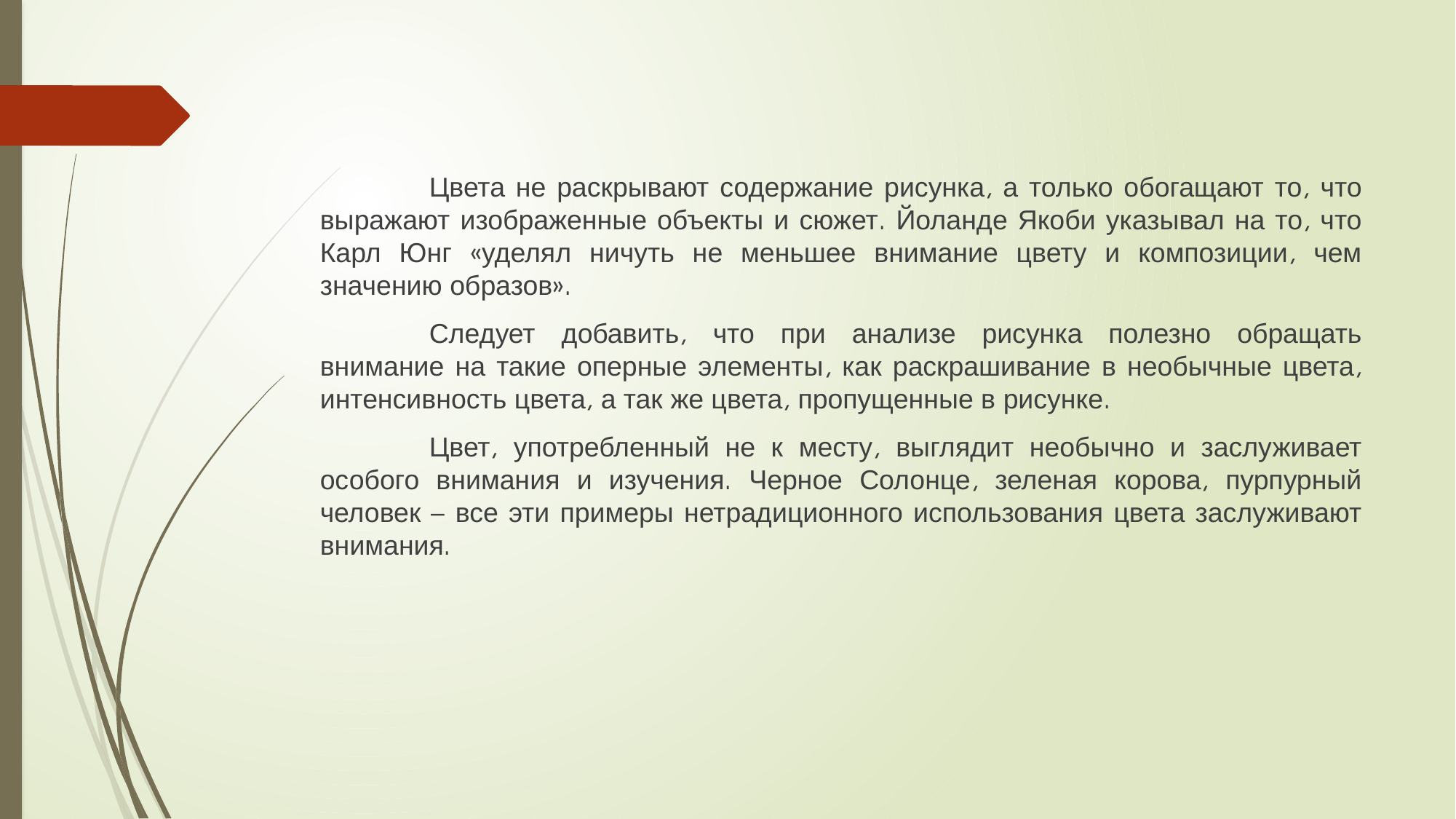

Цвета не раскрывают содержание рисунка, а только обогащают то, что выражают изображенные объекты и сюжет. Йоланде Якоби указывал на то, что Карл Юнг «уделял ничуть не меньшее внимание цвету и композиции, чем значению образов».
	Следует добавить, что при анализе рисунка полезно обращать внимание на такие оперные элементы, как раскрашивание в необычные цвета, интенсивность цвета, а так же цвета, пропущенные в рисунке.
	Цвет, употребленный не к месту, выглядит необычно и заслуживает особого внимания и изучения. Черное Солонце, зеленая корова, пурпурный человек – все эти примеры нетрадиционного использования цвета заслуживают внимания.